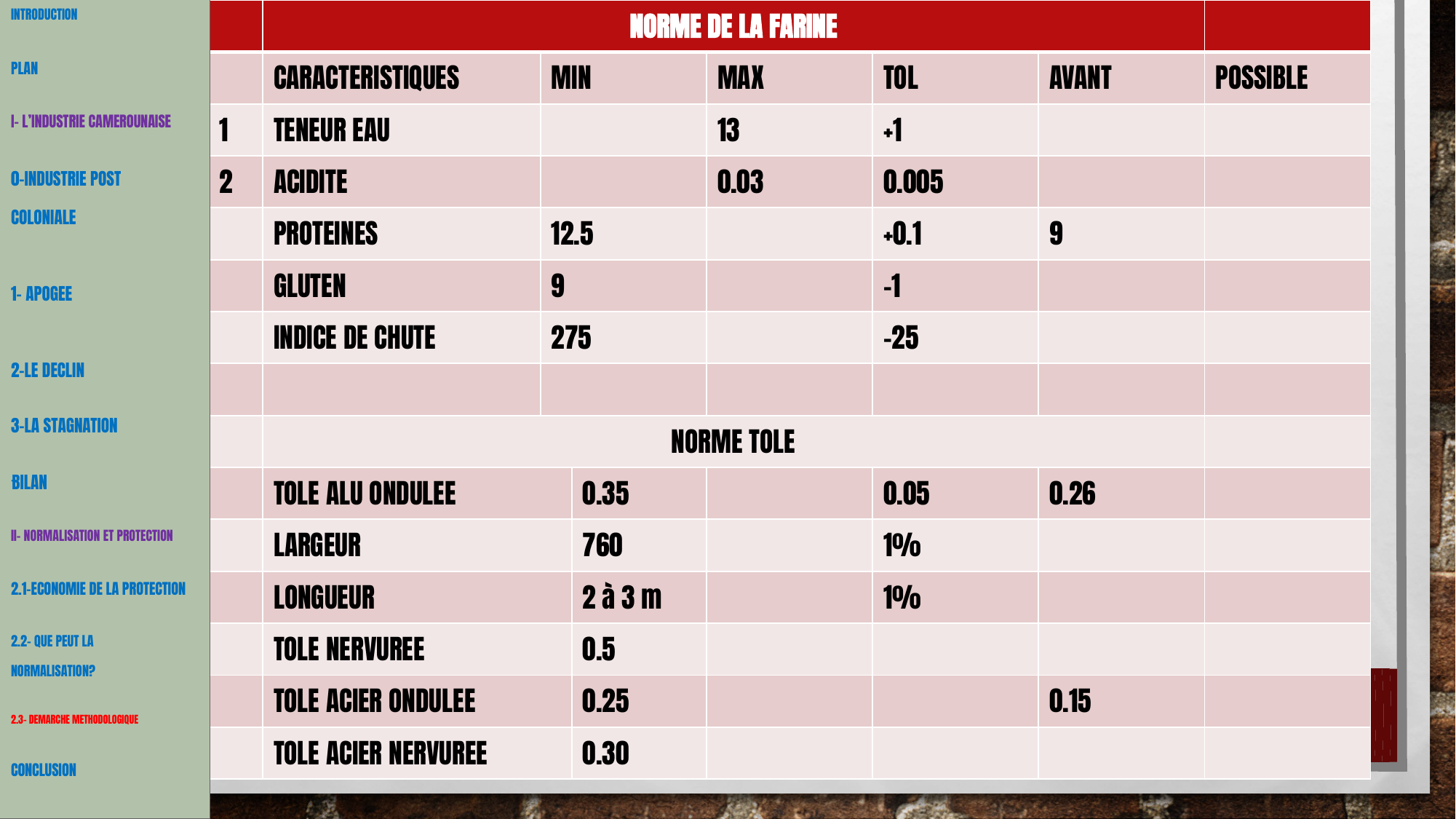

|  | NORME DE LA FARINE |  |  |  |  |  |  |
| --- | --- | --- | --- | --- | --- | --- | --- |
|  | CARACTERISTIQUES | MIN |  | MAX | TOL | AVANT | POSSIBLE |
| 1 | TENEUR EAU |  |  | 13 | +1 |  |  |
| 2 | ACIDITE |  |  | 0.03 | 0.005 |  |  |
|  | PROTEINES | 12.5 |  |  | +0.1 | 9 |  |
|  | GLUTEN | 9 |  |  | -1 |  |  |
|  | INDICE DE CHUTE | 275 |  |  | -25 |  |  |
|  |  |  |  |  |  |  |  |
|  | NORME TOLE |  |  |  |  |  |  |
|  | TOLE ALU ONDULEE |  | 0.35 |  | 0.05 | 0.26 |  |
|  | LARGEUR |  | 760 |  | 1% |  |  |
|  | LONGUEUR |  | 2 à 3 m |  | 1% |  |  |
|  | TOLE NERVUREE |  | 0.5 |  |  |  |  |
|  | TOLE ACIER ONDULEE |  | 0.25 |  |  | 0.15 |  |
|  | TOLE ACIER NERVUREE |  | 0.30 |  |  |  |  |
INTRODUCTION

PLAN

I- L’INDUSTRIE CAMEROUNAISE

0-Industrie post
colonialE

1- Apogee

2-Le declin
3-La Stagnation
BILAN

iI- NORMALISATION ET PROTECTION

2.1-economie de la protection

2.2- QUE PEUT LA
NORMALISATION?

2.3- DEMARCHE METHODOLOGIQUE

CONCLUSION